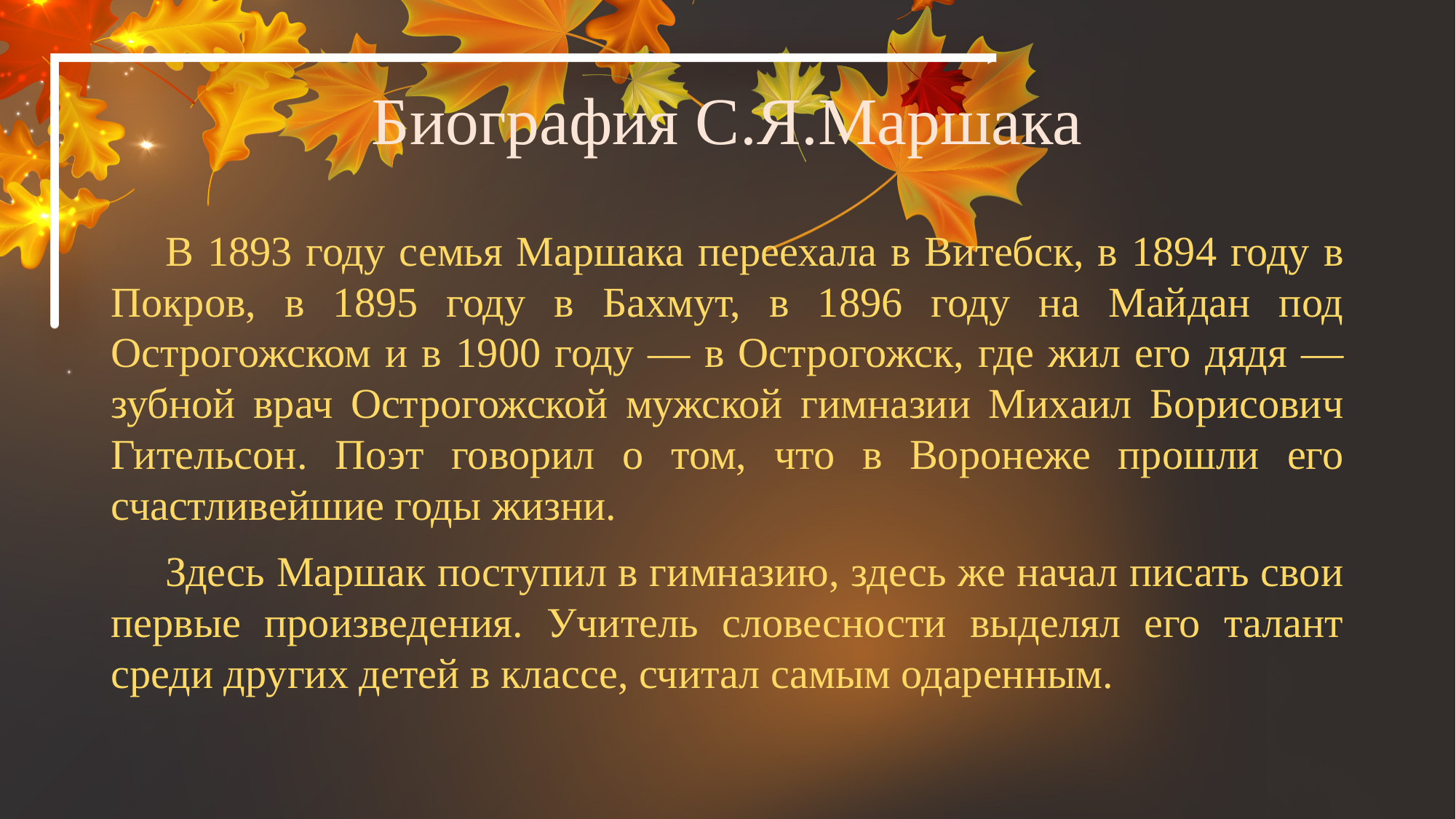

# Биография С.Я.Маршака
В 1893 году семья Маршака переехала в Витебск, в 1894 году в Покров, в 1895 году в Бахмут, в 1896 году на Майдан под Острогожском и в 1900 году — в Острогожск, где жил его дядя — зубной врач Острогожской мужской гимназии Михаил Борисович Гительсон. Поэт говорил о том, что в Воронеже прошли его счастливейшие годы жизни.
Здесь Маршак поступил в гимназию, здесь же начал писать свои первые произведения. Учитель словесности выделял его талант среди других детей в классе, считал самым одаренным.